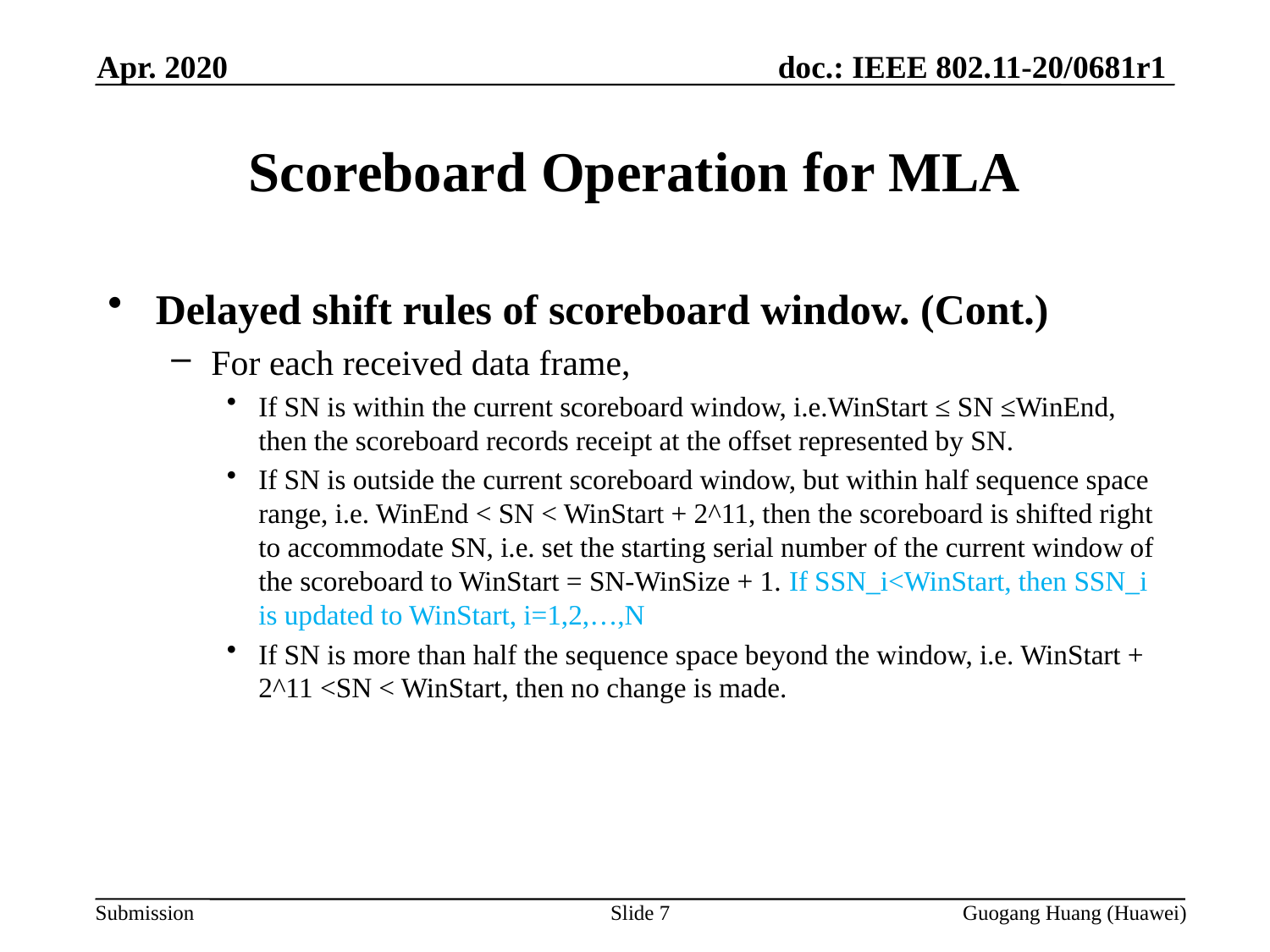

Apr. 2020
Scoreboard Operation for MLA
Delayed shift rules of scoreboard window. (Cont.)
For each received data frame,
If SN is within the current scoreboard window, i.e.WinStart ≤ SN ≤WinEnd, then the scoreboard records receipt at the offset represented by SN.
If SN is outside the current scoreboard window, but within half sequence space range, i.e. WinEnd < SN < WinStart + 2^11, then the scoreboard is shifted right to accommodate SN, i.e. set the starting serial number of the current window of the scoreboard to WinStart = SN-WinSize + 1. If SSN_i<WinStart, then SSN_i is updated to WinStart, i=1,2,…,N
If SN is more than half the sequence space beyond the window, i.e. WinStart + 2^11 <SN < WinStart, then no change is made.

Slide 7
Guogang Huang (Huawei)